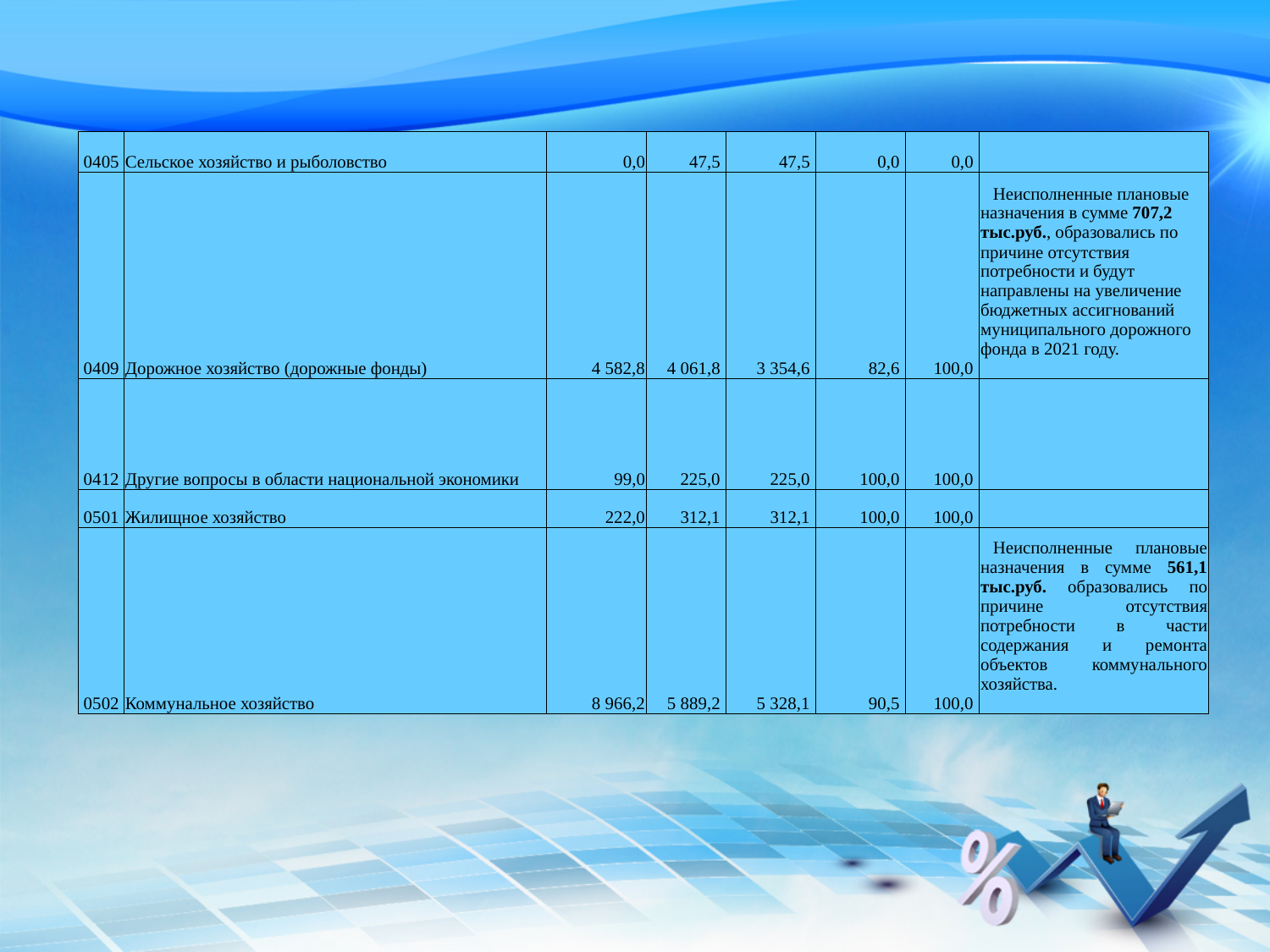

| 0405 | Сельское хозяйство и рыболовство | 0,0 | 47,5 | 47,5 | 0,0 | 0,0 |  |
| --- | --- | --- | --- | --- | --- | --- | --- |
| 0409 | Дорожное хозяйство (дорожные фонды) | 4 582,8 | 4 061,8 | 3 354,6 | 82,6 | 100,0 | Неисполненные плановые назначения в сумме 707,2 тыс.руб., образовались по причине отсутствия потребности и будут направлены на увеличение бюджетных ассигнований муниципального дорожного фонда в 2021 году. |
| 0412 | Другие вопросы в области национальной экономики | 99,0 | 225,0 | 225,0 | 100,0 | 100,0 |  |
| 0501 | Жилищное хозяйство | 222,0 | 312,1 | 312,1 | 100,0 | 100,0 |  |
| 0502 | Коммунальное хозяйство | 8 966,2 | 5 889,2 | 5 328,1 | 90,5 | 100,0 | Неисполненные плановые назначения в сумме 561,1 тыс.руб. образовались по причине отсутствия потребности в части содержания и ремонта объектов коммунального хозяйства. |